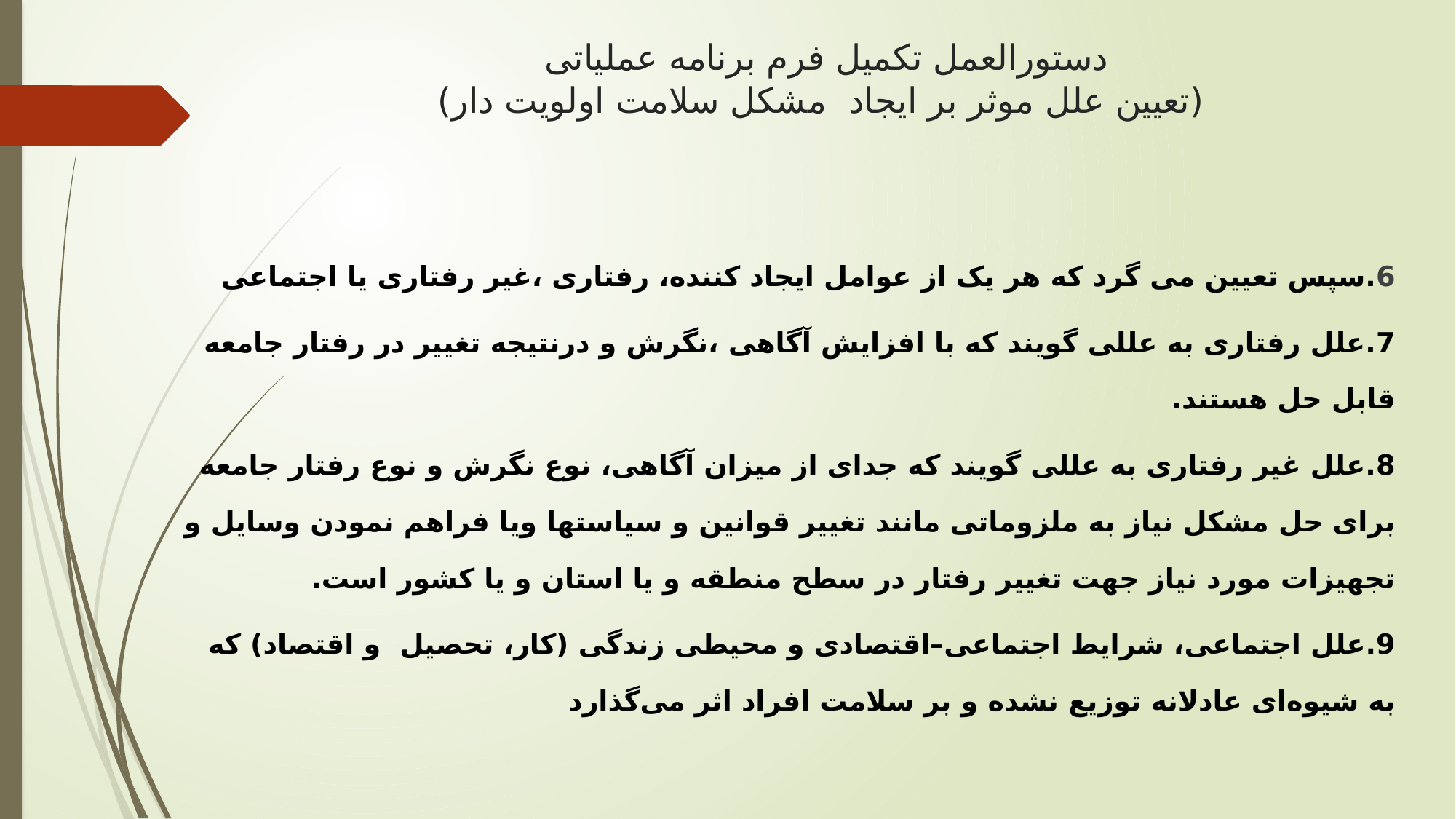

# دستورالعمل تكميل فرم برنامه عملیاتی (تعیین علل موثر بر ایجاد  مشکل سلامت اولویت دار)

6.	سپس تعیین می گرد که هر یک از عوامل ایجاد کننده، رفتاری ،غیر رفتاری یا اجتماعی
7.	علل رفتاری به عللی گویند که با افزایش آگاهی ،نگرش و درنتیجه تغییر در رفتار جامعه قابل حل هستند.
8.	علل غیر رفتاری به عللی گویند که جدای از میزان آگاهی، نوع نگرش و نوع رفتار جامعه برای حل مشکل نیاز به ملزوماتی مانند تغییر قوانین و سیاستها ویا فراهم نمودن وسایل و تجهیزات مورد نیاز جهت تغییر رفتار در سطح منطقه و یا استان و یا کشور است.
9.علل اجتماعی، شرایط اجتماعی–اقتصادی و محیطی زندگی (کار، تحصیل  و اقتصاد) که به شیوه‌ای عادلانه توزیع نشده و بر سلامت افراد اثر می‌گذارد